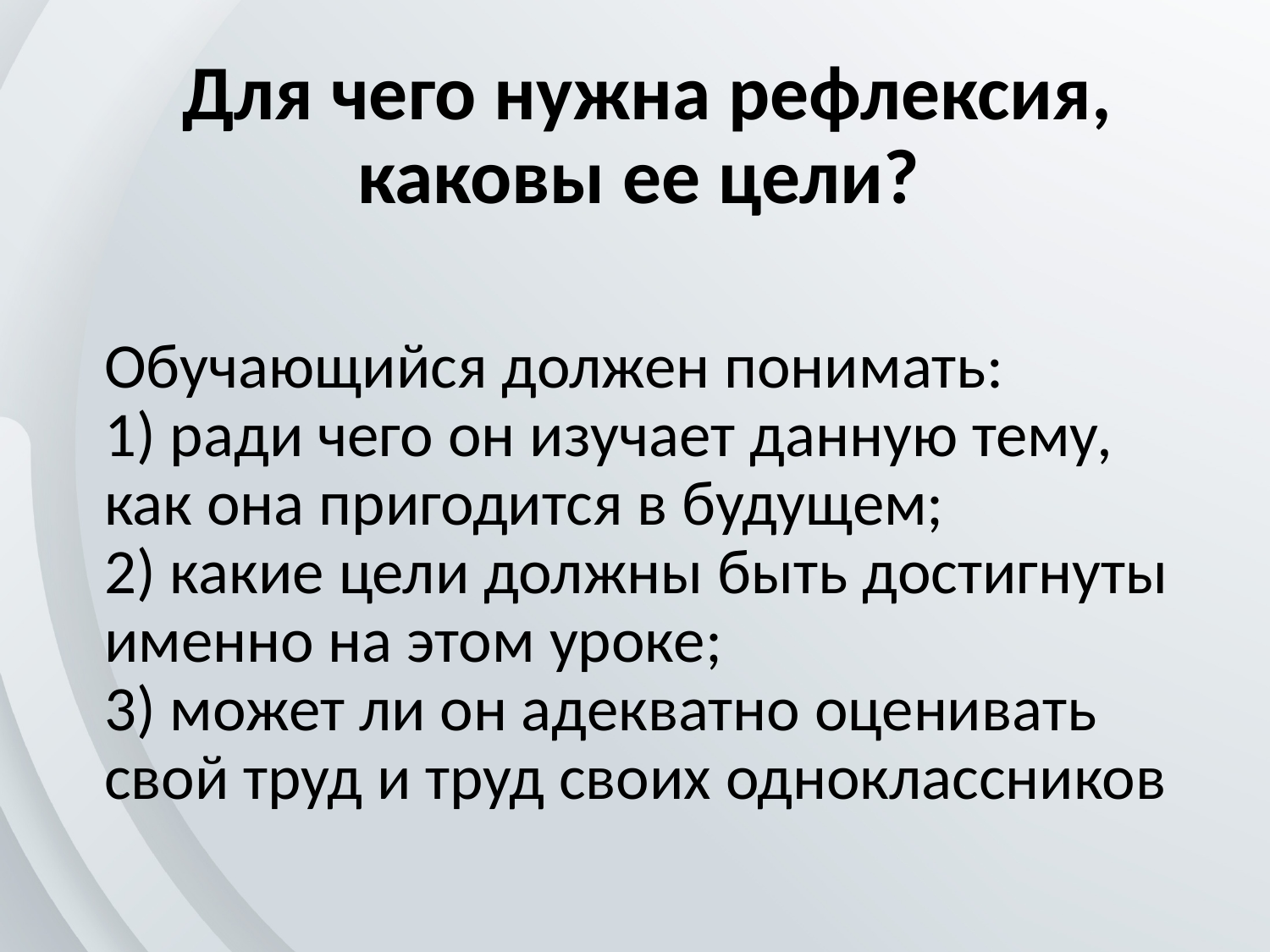

Для чего нужна рефлексия, каковы ее цели?
# Обучающийся должен понимать: 1) ради чего он изучает данную тему, как она пригодится в будущем; 2) какие цели должны быть достигнуты именно на этом уроке; 3) может ли он адекватно оценивать свой труд и труд своих одноклассников